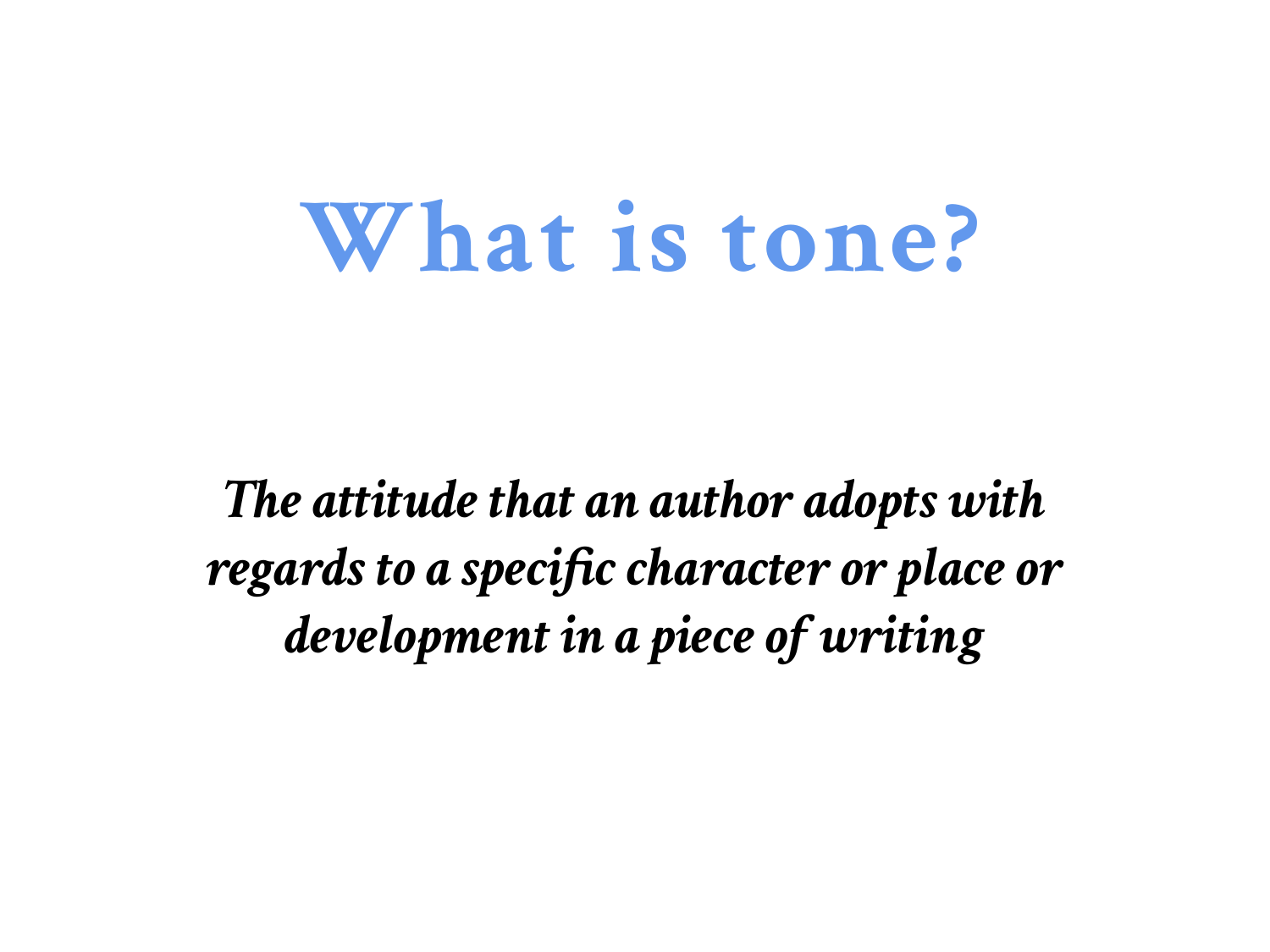

What is tone?
The attitude that an author adopts with regards to a specific character or place or development in a piece of writing